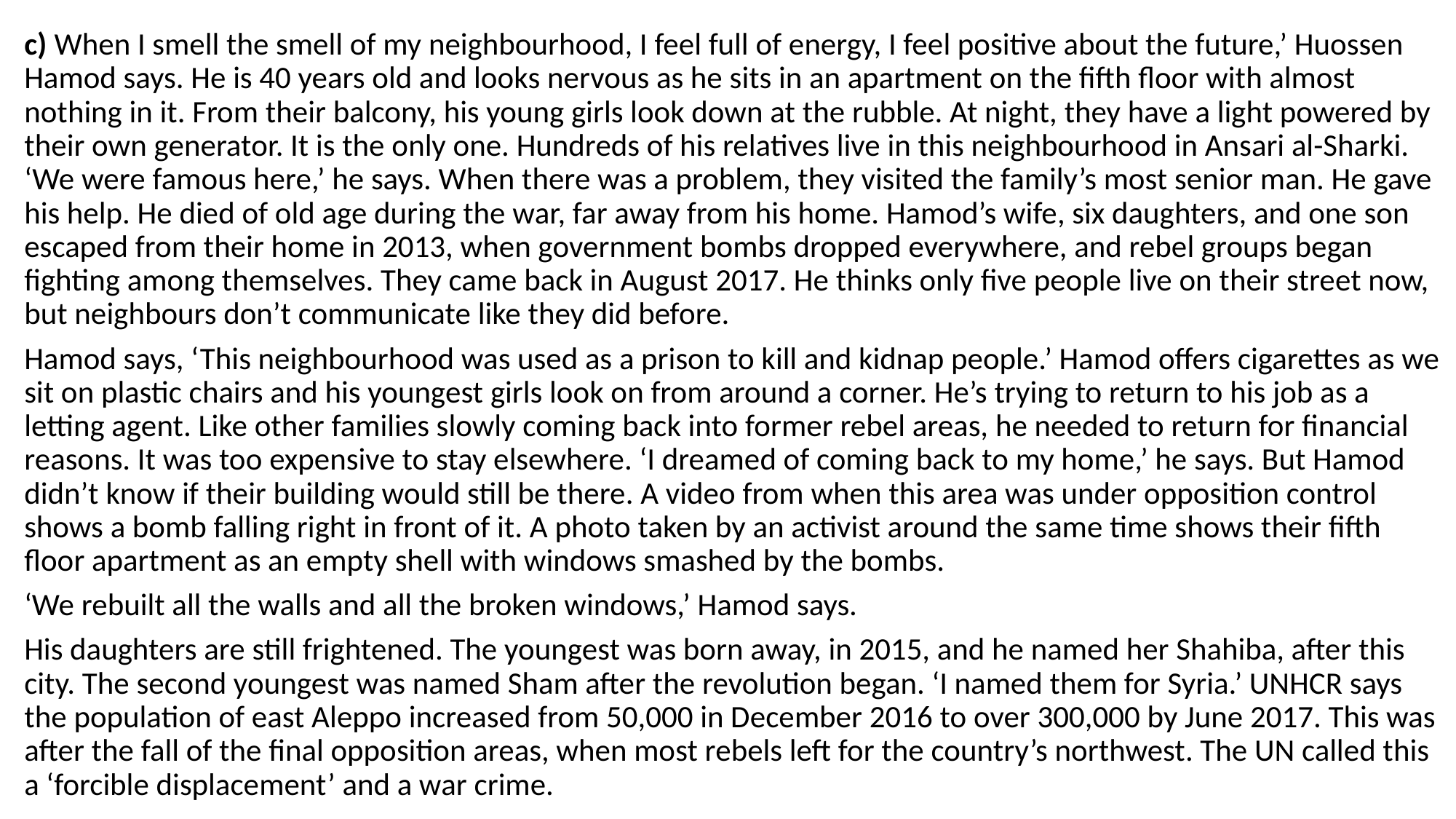

c) When I smell the smell of my neighbourhood, I feel full of energy, I feel positive about the future,’ Huossen Hamod says. He is 40 years old and looks nervous as he sits in an apartment on the fifth floor with almost nothing in it. From their balcony, his young girls look down at the rubble. At night, they have a light powered by their own generator. It is the only one. Hundreds of his relatives live in this neighbourhood in Ansari al-Sharki. ‘We were famous here,’ he says. When there was a problem, they visited the family’s most senior man. He gave his help. He died of old age during the war, far away from his home. Hamod’s wife, six daughters, and one son escaped from their home in 2013, when government bombs dropped everywhere, and rebel groups began fighting among themselves. They came back in August 2017. He thinks only five people live on their street now, but neighbours don’t communicate like they did before.
Hamod says, ‘This neighbourhood was used as a prison to kill and kidnap people.’ Hamod offers cigarettes as we sit on plastic chairs and his youngest girls look on from around a corner. He’s trying to return to his job as a letting agent. Like other families slowly coming back into former rebel areas, he needed to return for financial reasons. It was too expensive to stay elsewhere. ‘I dreamed of coming back to my home,’ he says. But Hamod didn’t know if their building would still be there. A video from when this area was under opposition control shows a bomb falling right in front of it. A photo taken by an activist around the same time shows their fifth floor apartment as an empty shell with windows smashed by the bombs.
‘We rebuilt all the walls and all the broken windows,’ Hamod says.
His daughters are still frightened. The youngest was born away, in 2015, and he named her Shahiba, after this city. The second youngest was named Sham after the revolution began. ‘I named them for Syria.’ UNHCR says the population of east Aleppo increased from 50,000 in December 2016 to over 300,000 by June 2017. This was after the fall of the final opposition areas, when most rebels left for the country’s northwest. The UN called this a ‘forcible displacement’ and a war crime.